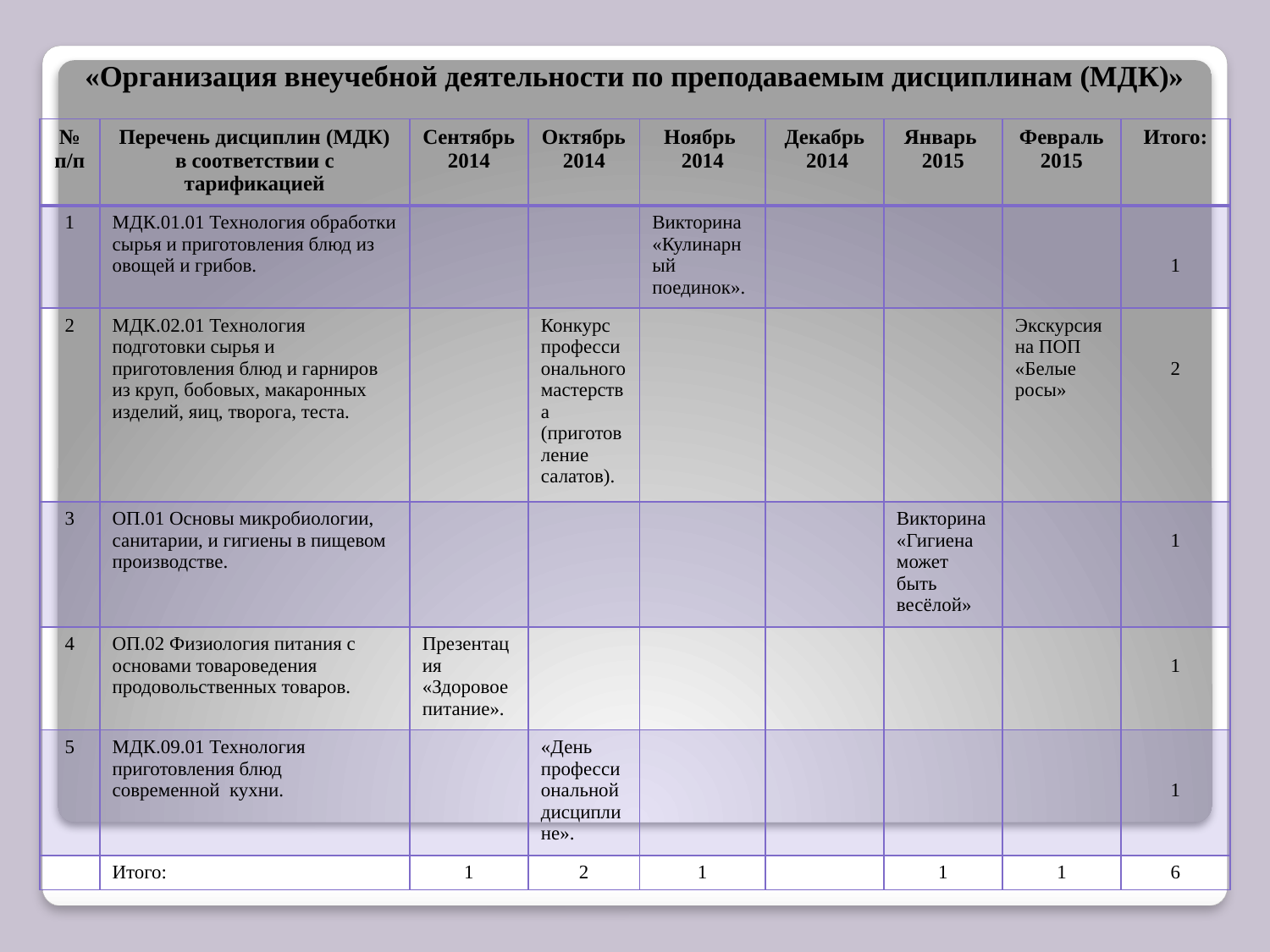

# «Организация внеучебной деятельности по преподаваемым дисциплинам (МДК)»
| № п/п | Перечень дисциплин (МДК) в соответствии с тарификацией | Сентябрь 2014 | Октябрь 2014 | Ноябрь 2014 | Декабрь 2014 | Январь 2015 | Февраль 2015 | Итого: |
| --- | --- | --- | --- | --- | --- | --- | --- | --- |
| 1 | МДК.01.01 Технология обработки сырья и приготовления блюд из овощей и грибов. |  |  | Викторина «Кулинарный поединок». |  |  |  | 1 |
| 2 | МДК.02.01 Технология подготовки сырья и приготовления блюд и гарниров из круп, бобовых, макаронных изделий, яиц, творога, теста. |  | Конкурс профессионального мастерства (приготовление салатов). |  |  |  | Экскурсия на ПОП «Белые росы» | 2 |
| 3 | ОП.01 Основы микробиологии, санитарии, и гигиены в пищевом производстве. |  |  |  |  | Викторина «Гигиена может быть весёлой» |  | 1 |
| 4 | ОП.02 Физиология питания с основами товароведения продовольственных товаров. | Презентация «Здоровое питание». |  |  |  |  |  | 1 |
| 5 | МДК.09.01 Технология приготовления блюд современной кухни. |  | «День профессиональной дисциплине». |  |  |  |  | 1 |
|  | Итого: | 1 | 2 | 1 |  | 1 | 1 | 6 |